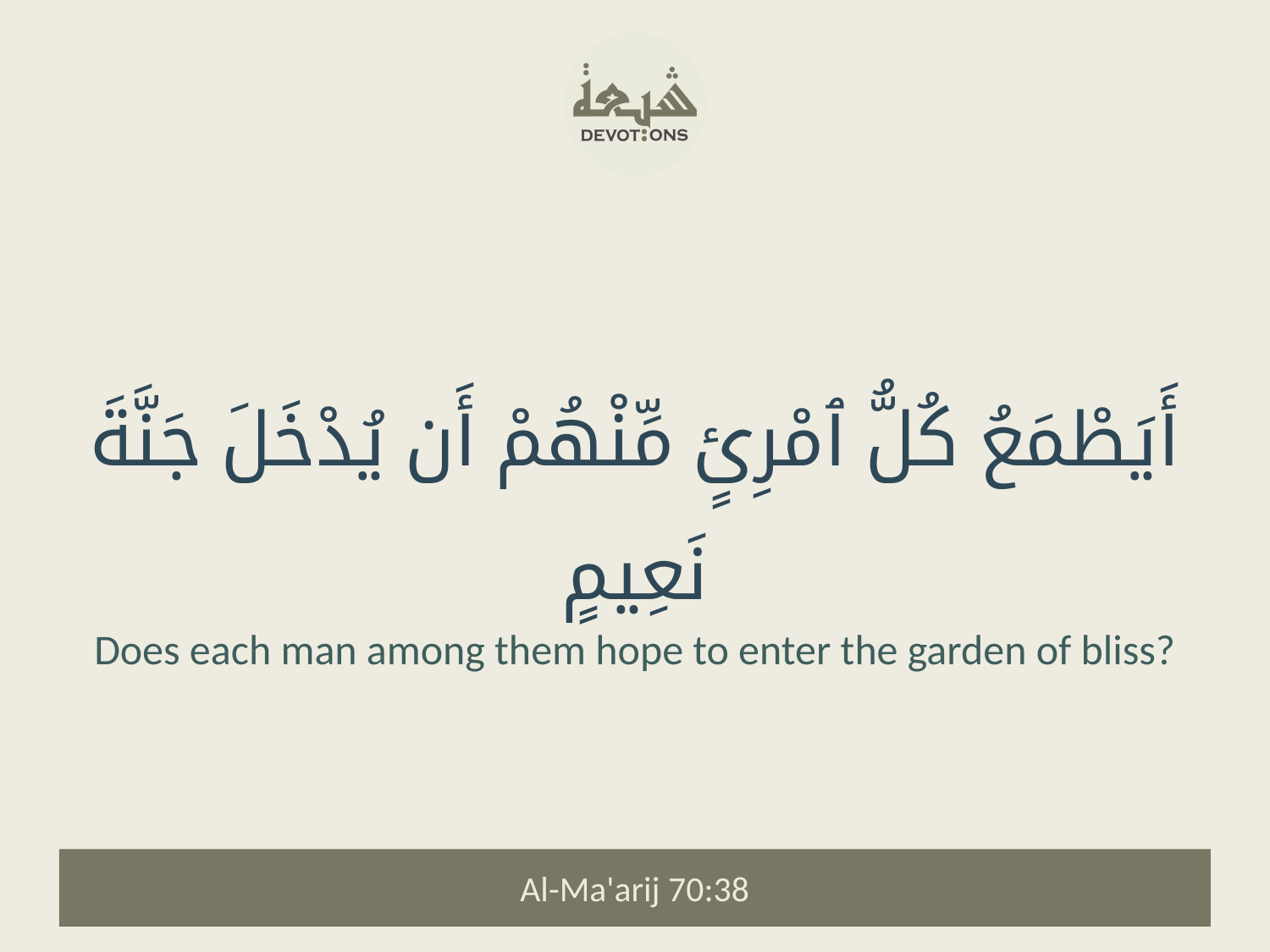

أَيَطْمَعُ كُلُّ ٱمْرِئٍ مِّنْهُمْ أَن يُدْخَلَ جَنَّةَ نَعِيمٍ
Does each man among them hope to enter the garden of bliss?
Al-Ma'arij 70:38